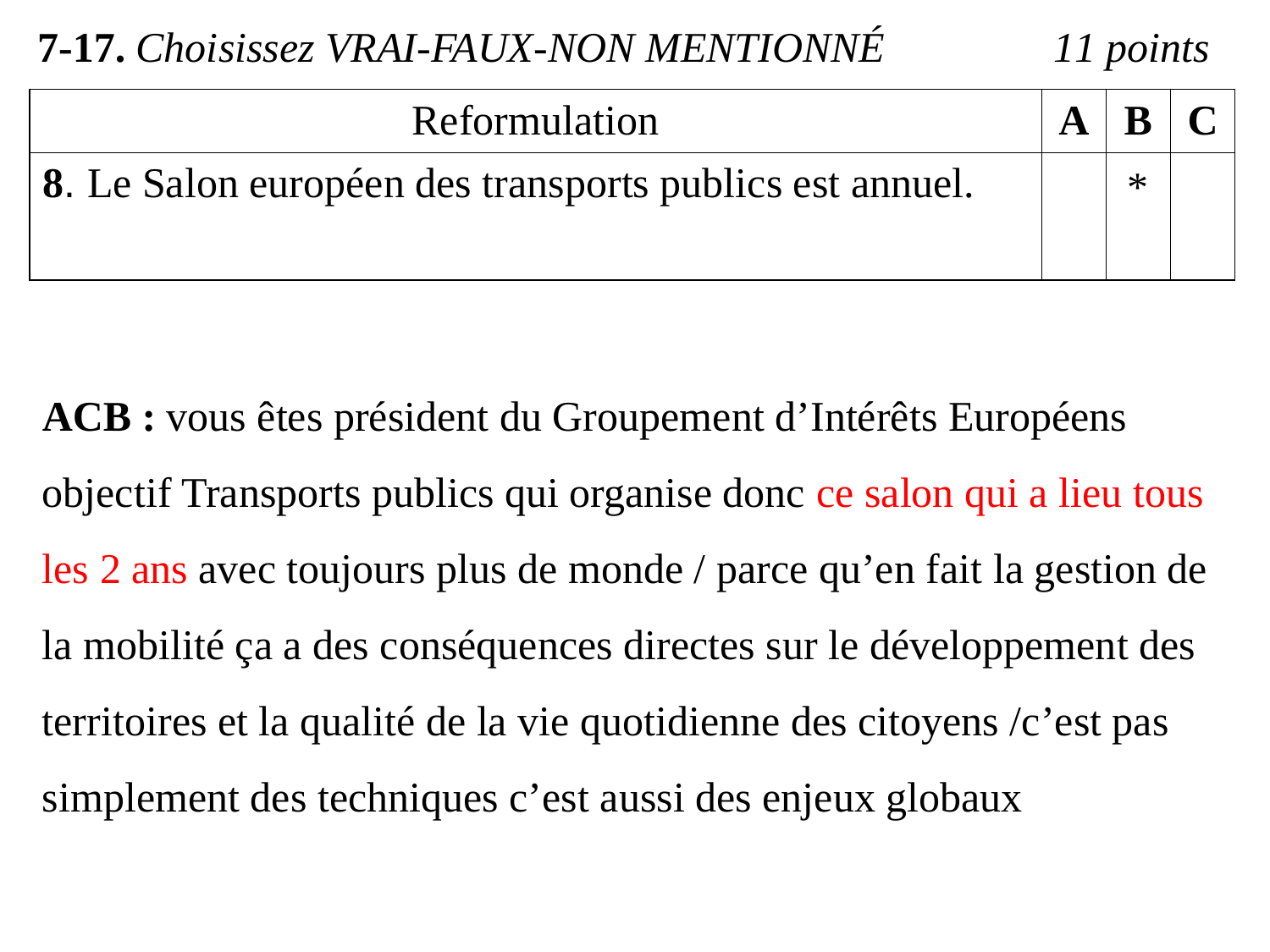

7-17. Choisissez VRAI-FAUX-NON MENTIONNÉ       	11 points
| Reformulation | A | B | C |
| --- | --- | --- | --- |
| 8. Le Salon européen des transports publics est annuel. |  | \* |  |
ACB : vous êtes président du Groupement d’Intérêts Européens objectif Transports publics qui organise donc ce salon qui a lieu tous les 2 ans avec toujours plus de monde / parce qu’en fait la gestion de la mobilité ça a des conséquences directes sur le développement des territoires et la qualité de la vie quotidienne des citoyens /c’est pas simplement des techniques c’est aussi des enjeux globaux